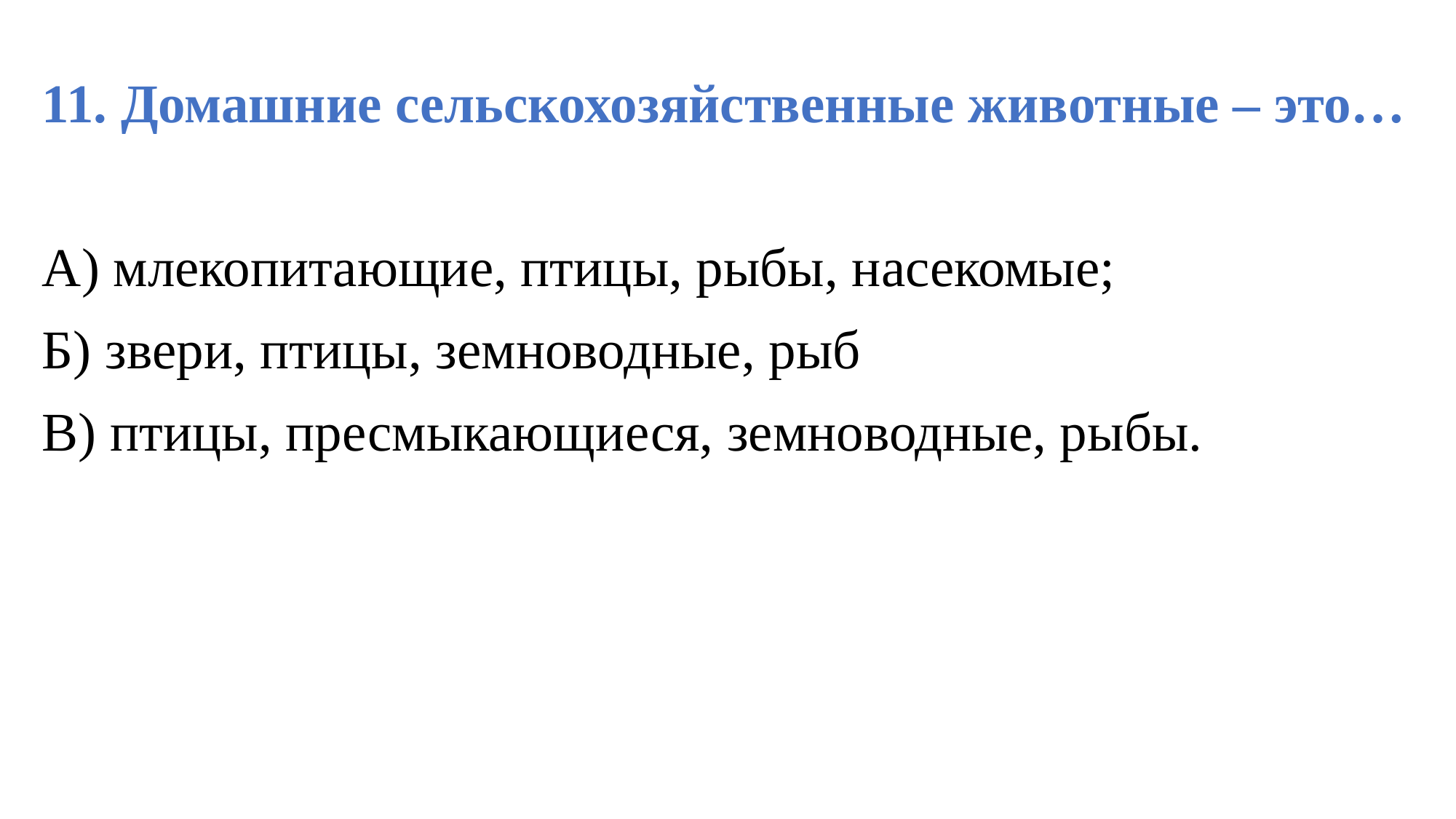

11. Домашние сельскохозяйственные животные – это…

А) млекопитающие, птицы, рыбы, насекомые;
Б) звери, птицы, земноводные, рыб
В) птицы, пресмыкающиеся, земноводные, рыбы.